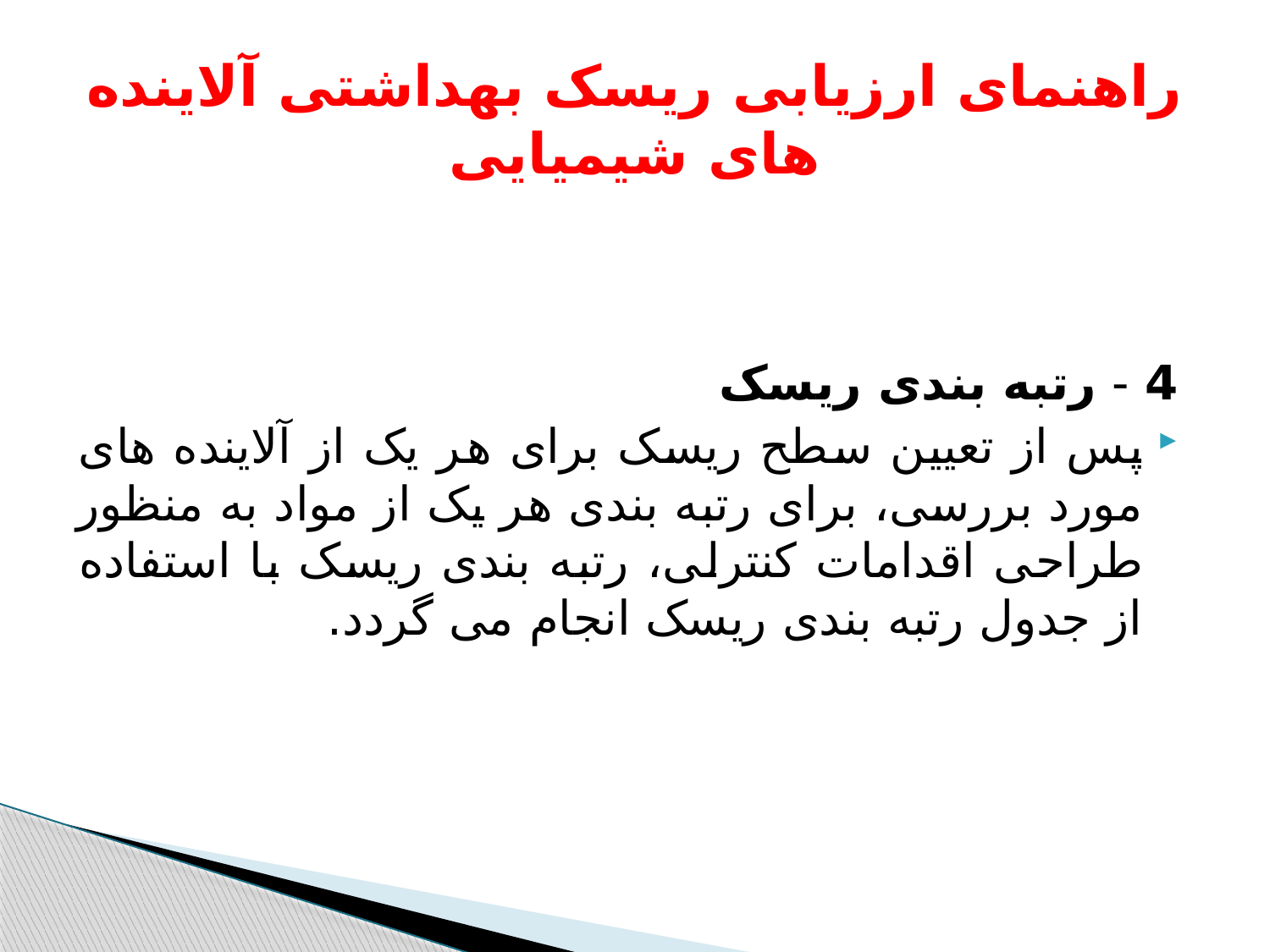

# راهنمای ارزیابی ریسک بهداشتی آلاینده های شیمیایی
4 - رتبه بندی ریسک
پس از تعیین سطح ریسک برای هر یک از آلاینده های مورد بررسی، برای رتبه بندی هر یک از مواد به منظور طراحی اقدامات کنترلی، رتبه بندی ریسک با استفاده از جدول رتبه بندی ریسک انجام می گردد.